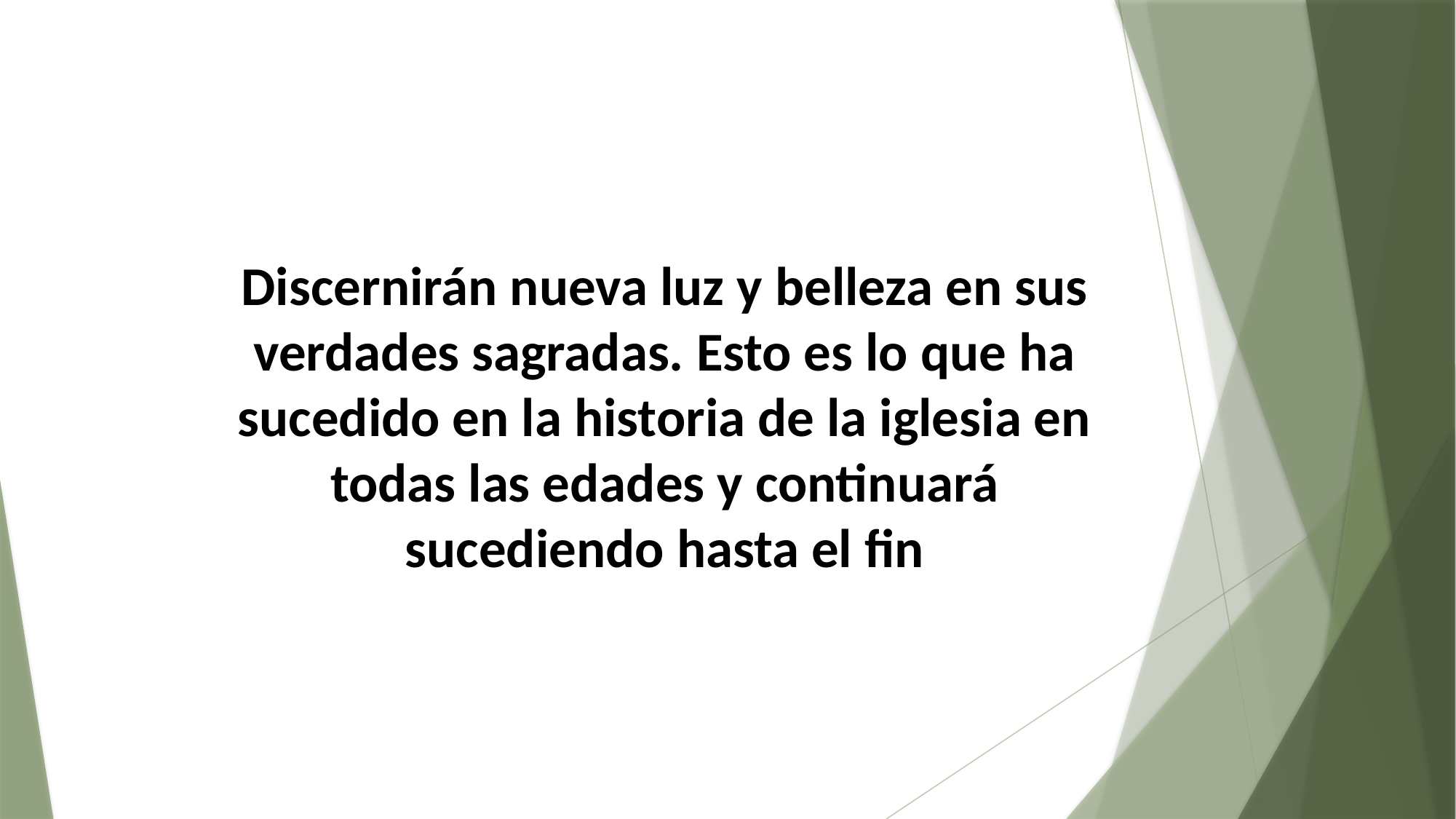

Discernirán nueva luz y belleza en sus verdades sagradas. Esto es lo que ha sucedido en la historia de la iglesia en todas las edades y continuará sucediendo hasta el fin